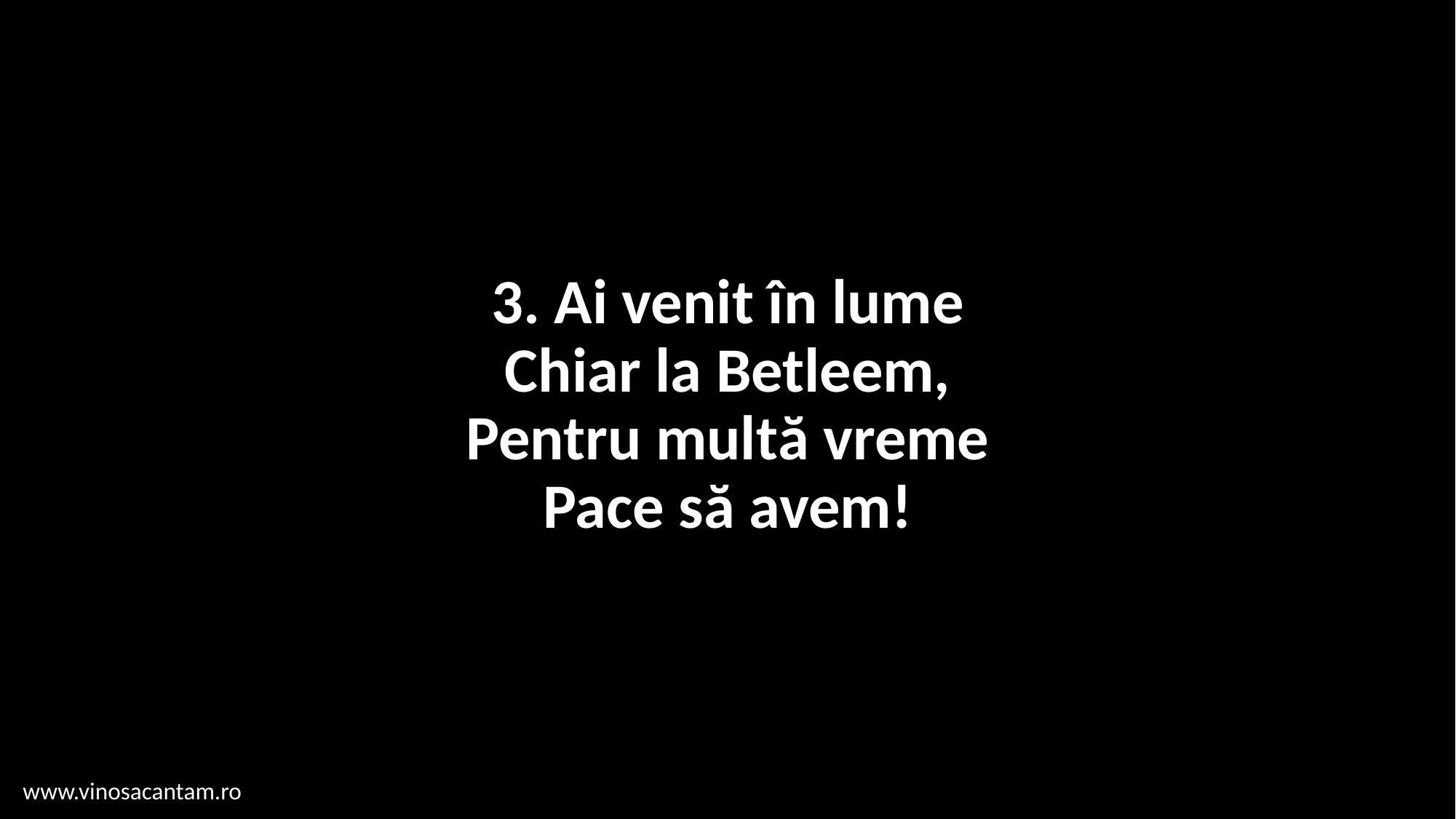

# 3. Ai venit în lume Chiar la Betleem, Pentru multă vreme Pace să avem!
www.vinosacantam.ro